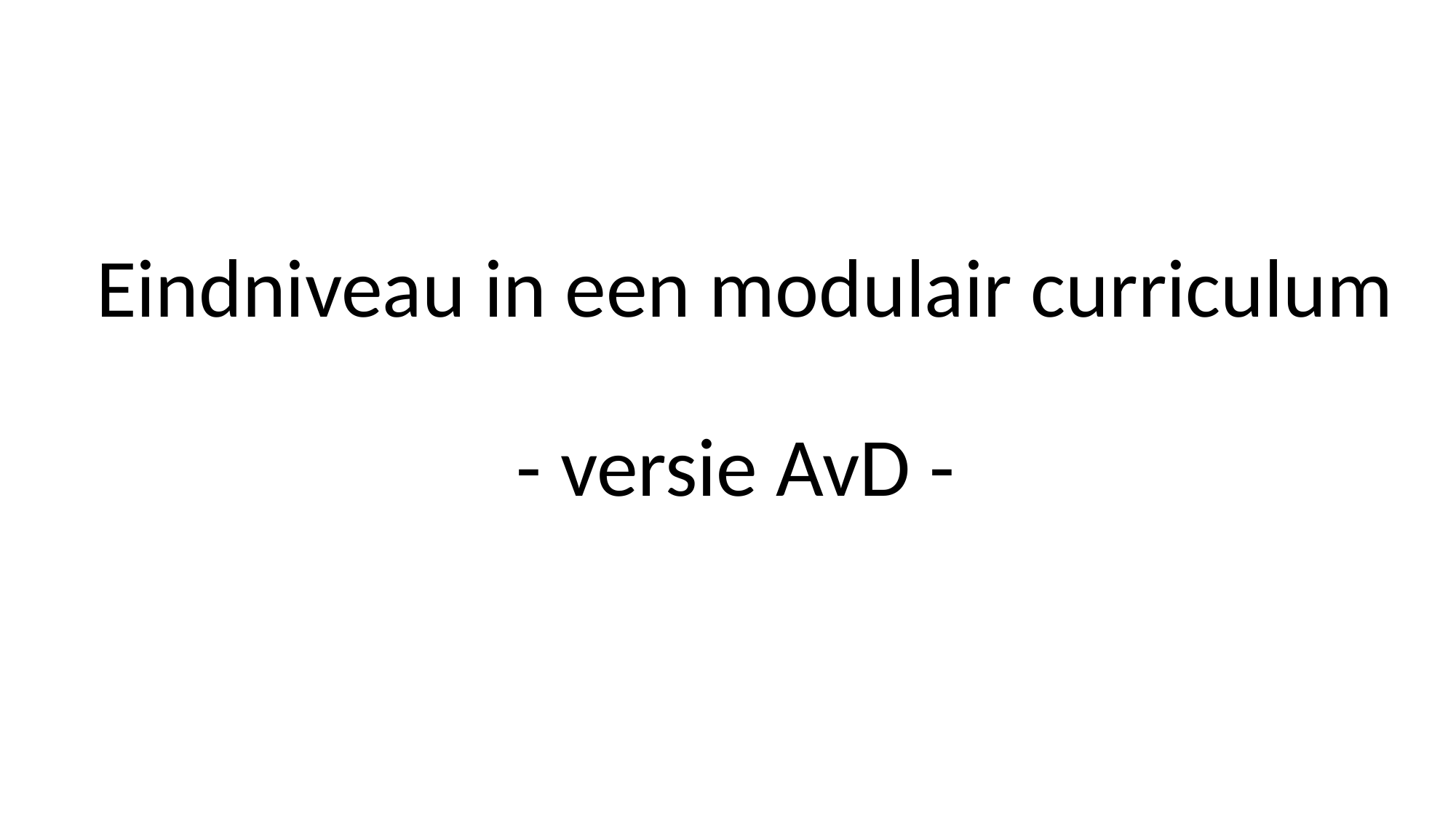

# Eindniveau in een modulair curriculum - versie AvD -